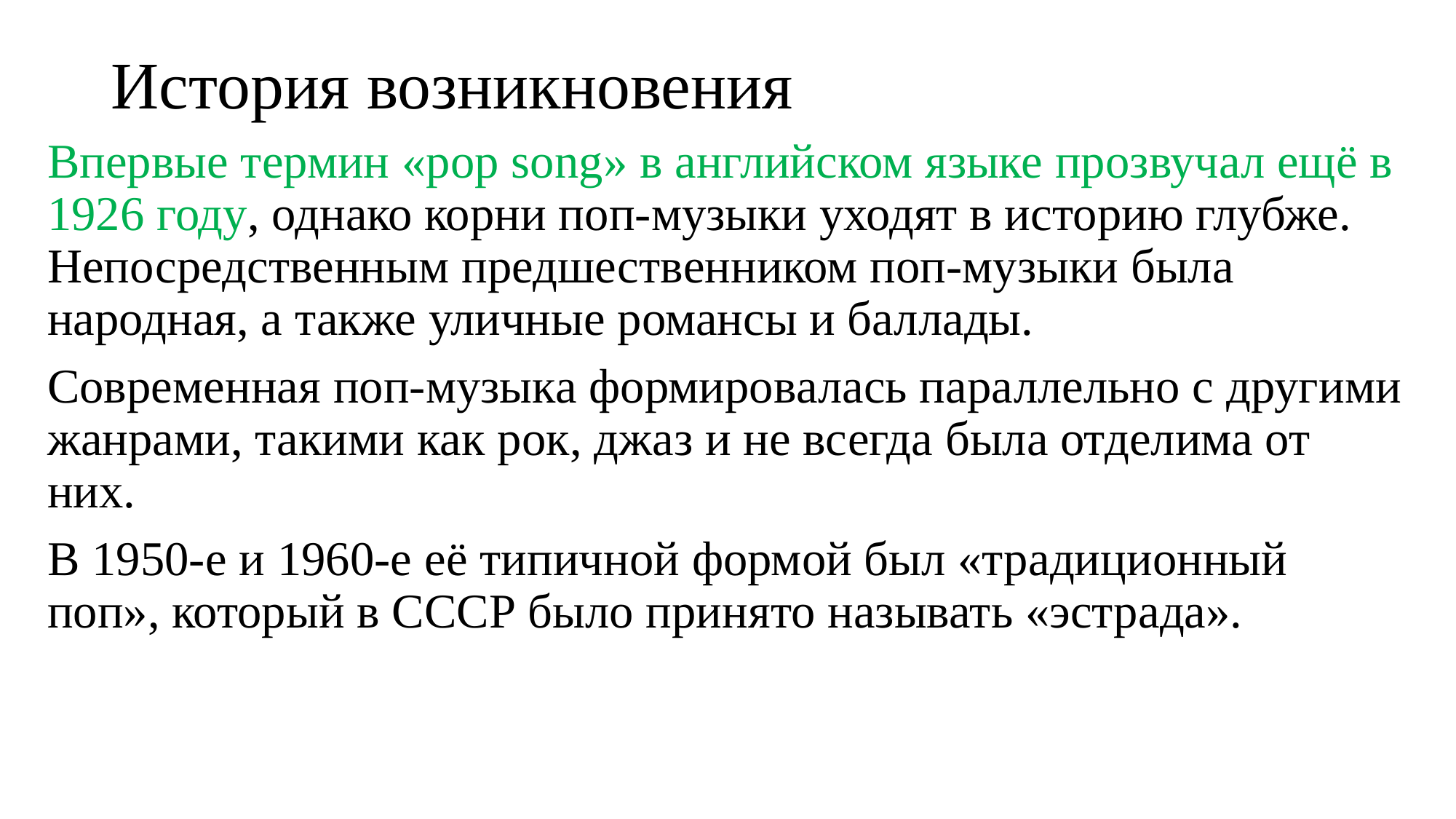

# История возникновения
Впервые термин «pop song» в английском языке прозвучал ещё в 1926 году, однако корни поп-музыки уходят в историю глубже. Непосредственным предшественником поп-музыки была народная, а также уличные романсы и баллады.
Современная поп-музыка формировалась параллельно с другими жанрами, такими как рок, джаз и не всегда была отделима от них.
В 1950-е и 1960-е её типичной формой был «традиционный поп», который в СССР было принято называть «эстрада».